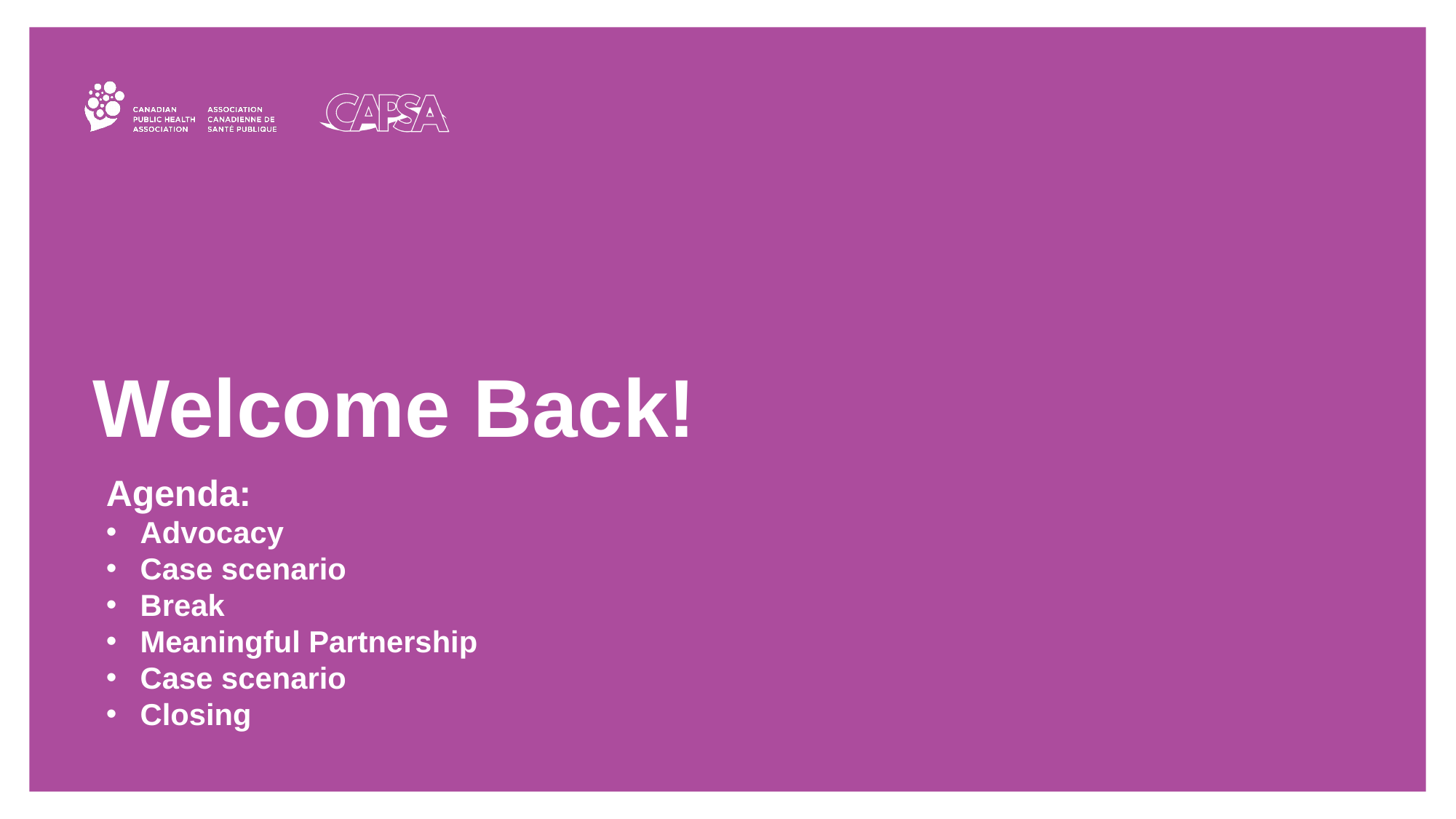

Welcome Back!
Agenda:
Advocacy
Case scenario
Break
Meaningful Partnership
Case scenario
Closing